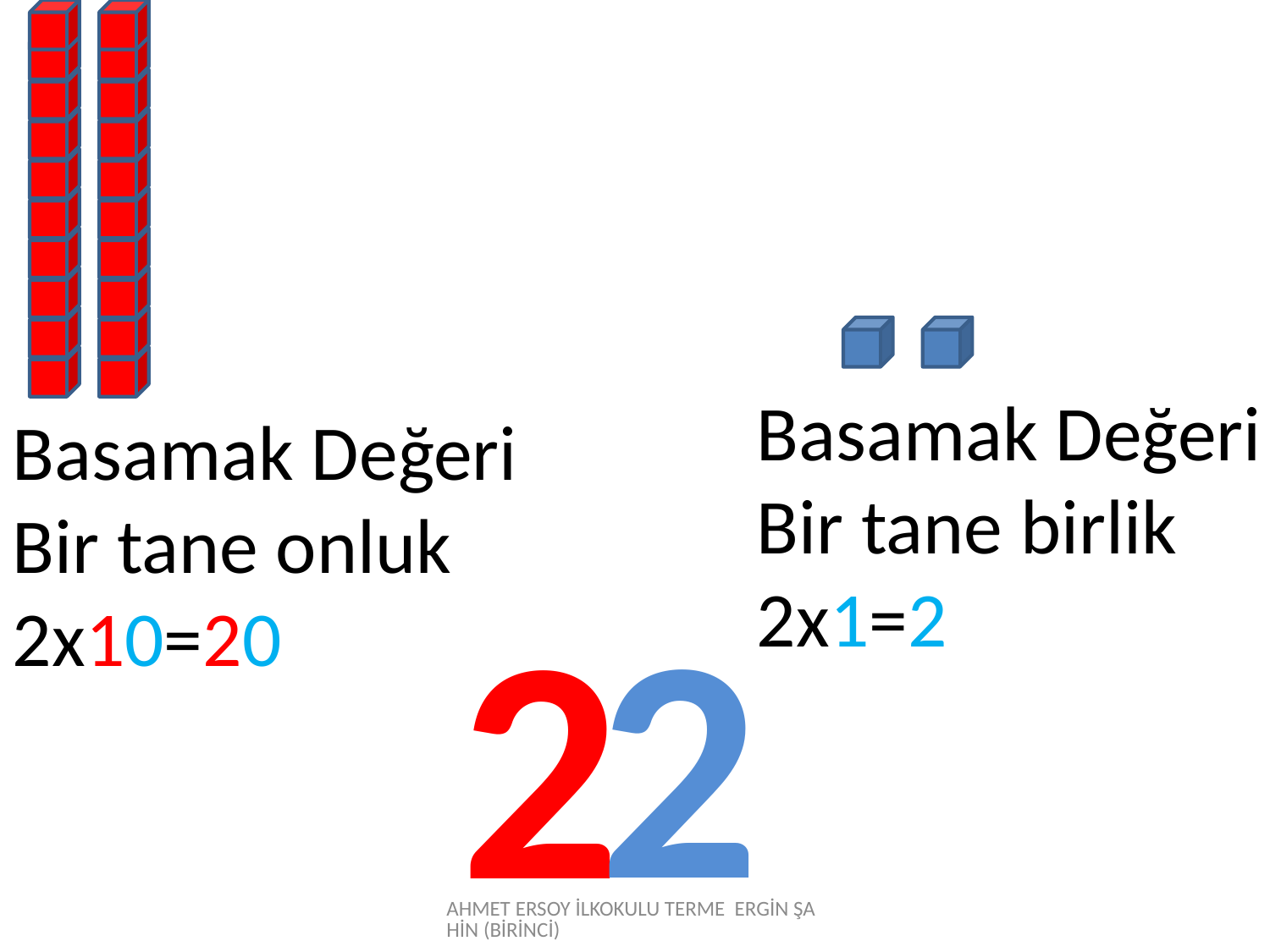

Basamak Değeri
Bir tane birlik
2x1=2

Basamak Değeri
Bir tane onluk
2x10=20

2
2
AHMET ERSOY İLKOKULU TERME  ERGİN ŞAHİN (BİRİNCİ)